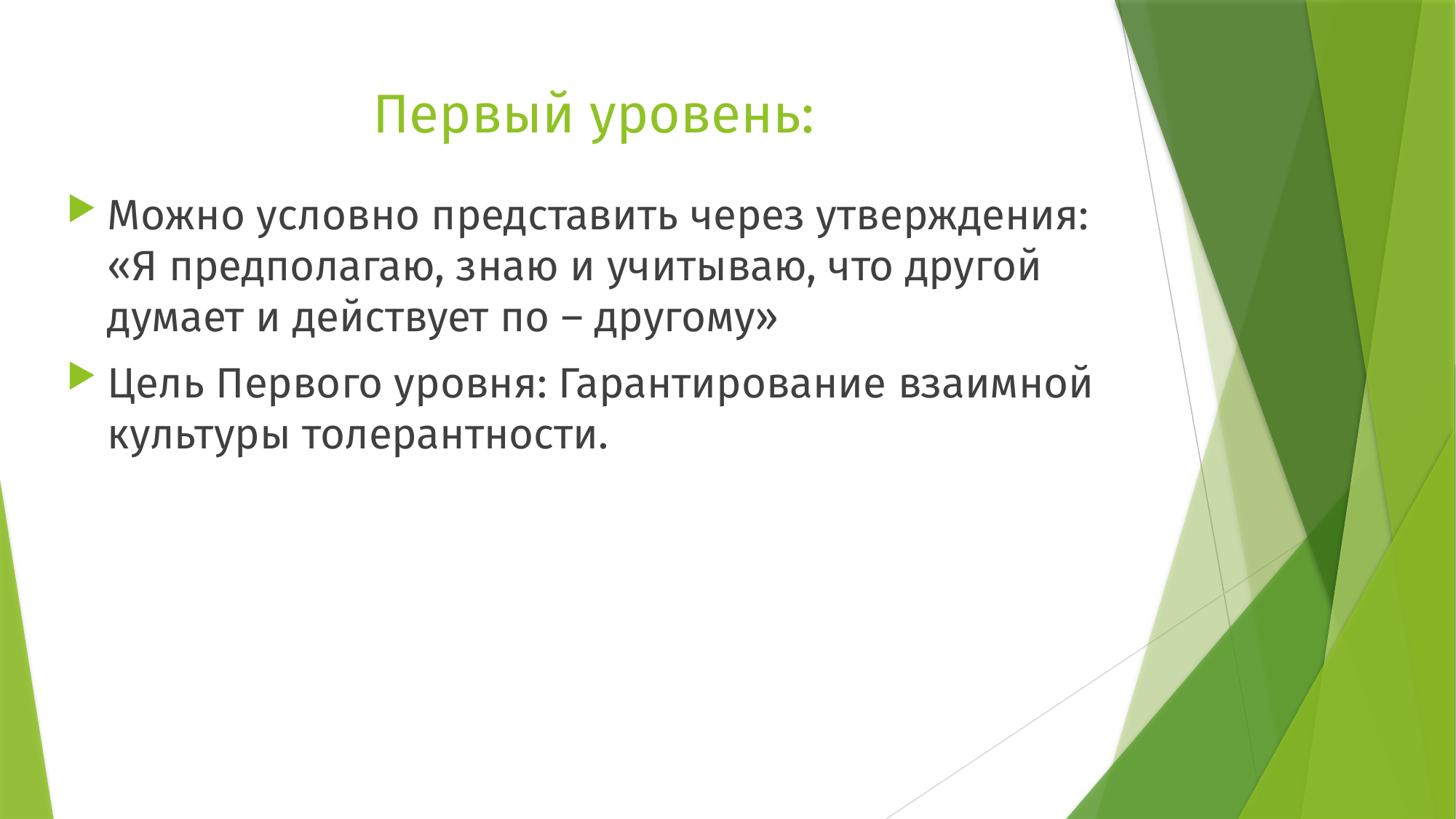

# Первый уровень:
Можно условно представить через утверждения: «Я предполагаю, знаю и учитываю, что другой думает и действует по – другому»
Цель Первого уровня: Гарантирование взаимной культуры толерантности.